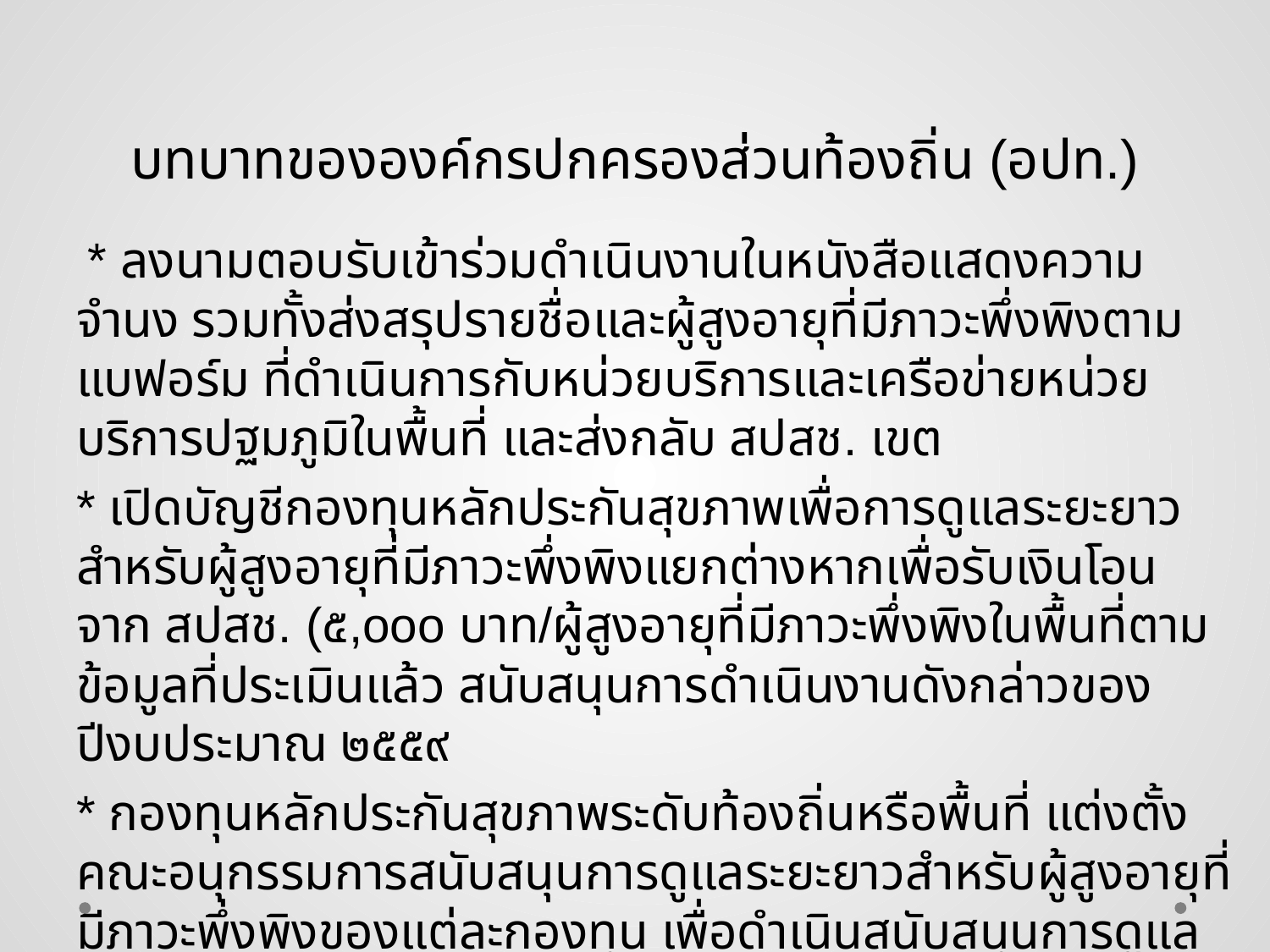

# บทบาทขององค์กรปกครองส่วนท้องถิ่น (อปท.)
 * ลงนามตอบรับเข้าร่วมดำเนินงานในหนังสือแสดงความจำนง รวมทั้งส่งสรุปรายชื่อและผู้สูงอายุที่มีภาวะพึ่งพิงตามแบฟอร์ม ที่ดำเนินการกับหน่วยบริการและเครือข่ายหน่วยบริการปฐมภูมิในพื้นที่ และส่งกลับ สปสช. เขต
* เปิดบัญชีกองทุนหลักประกันสุขภาพเพื่อการดูแลระยะยาวสำหรับผู้สูงอายุที่มีภาวะพึ่งพิงแยกต่างหากเพื่อรับเงินโอนจาก สปสช. (๕,ooo บาท/ผู้สูงอายุที่มีภาวะพึ่งพิงในพื้นที่ตามข้อมูลที่ประเมินแล้ว สนับสนุนการดำเนินงานดังกล่าวของ ปีงบประมาณ ๒๕๕๙
* กองทุนหลักประกันสุขภาพระดับท้องถิ่นหรือพื้นที่ แต่งตั้งคณะอนุกรรมการสนับสนุนการดูแลระยะยาวสำหรับผู้สูงอายุที่มีภาวะพึ่งพิงของแต่ละกองทุน เพื่อดำเนินสนับสนุนการดูแลระยะยาวฯตามแผนการดูแล (Care Plan) แต่ละรายภายใต้ชุดสิทธิประโยชน์